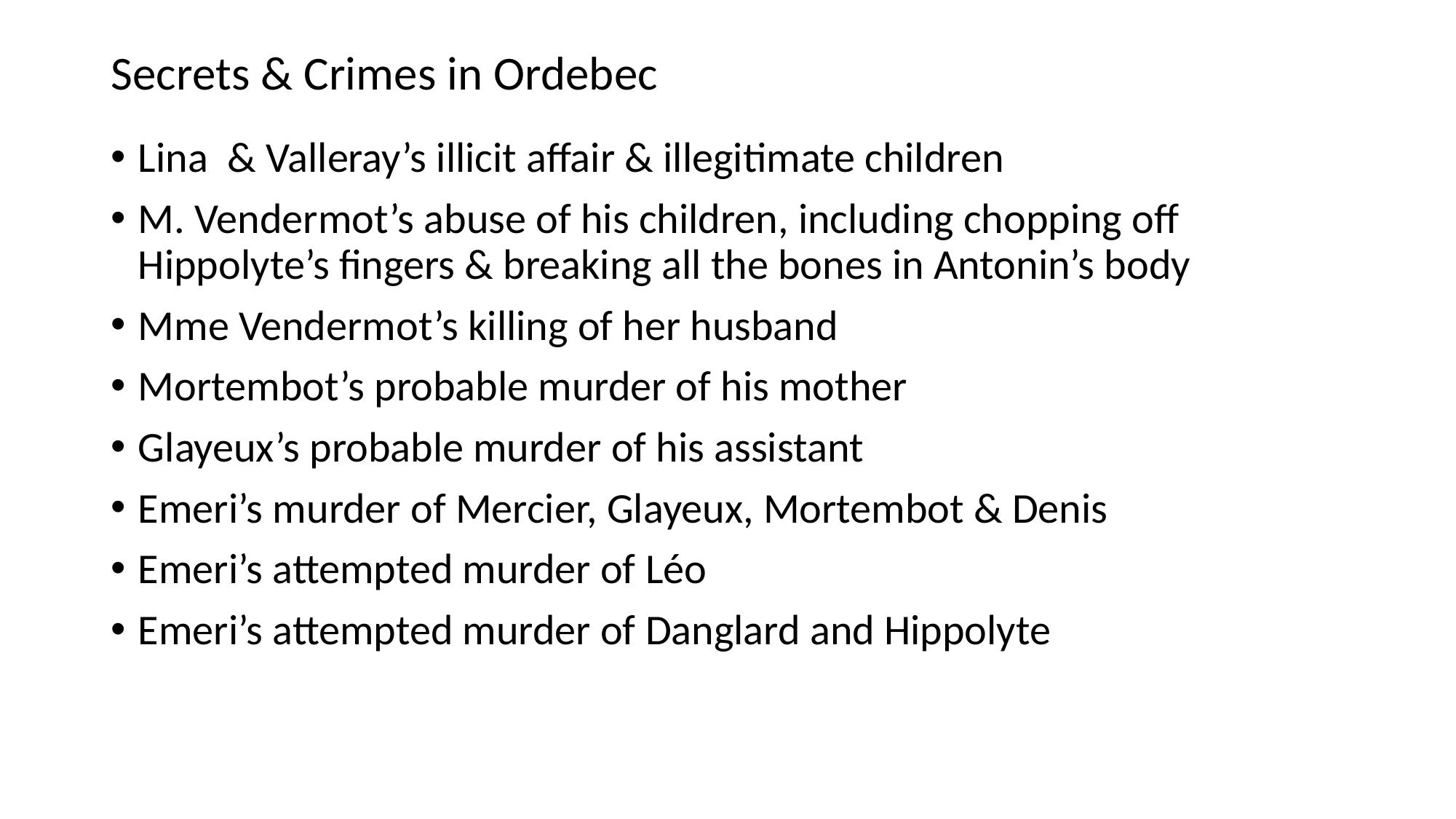

# Secrets & Crimes in Ordebec
Lina  & Valleray’s illicit affair & illegitimate children
M. Vendermot’s abuse of his children, including chopping off Hippolyte’s fingers & breaking all the bones in Antonin’s body
Mme Vendermot’s killing of her husband
Mortembot’s probable murder of his mother
Glayeux’s probable murder of his assistant
Emeri’s murder of Mercier, Glayeux, Mortembot & Denis
Emeri’s attempted murder of Léo
Emeri’s attempted murder of Danglard and Hippolyte